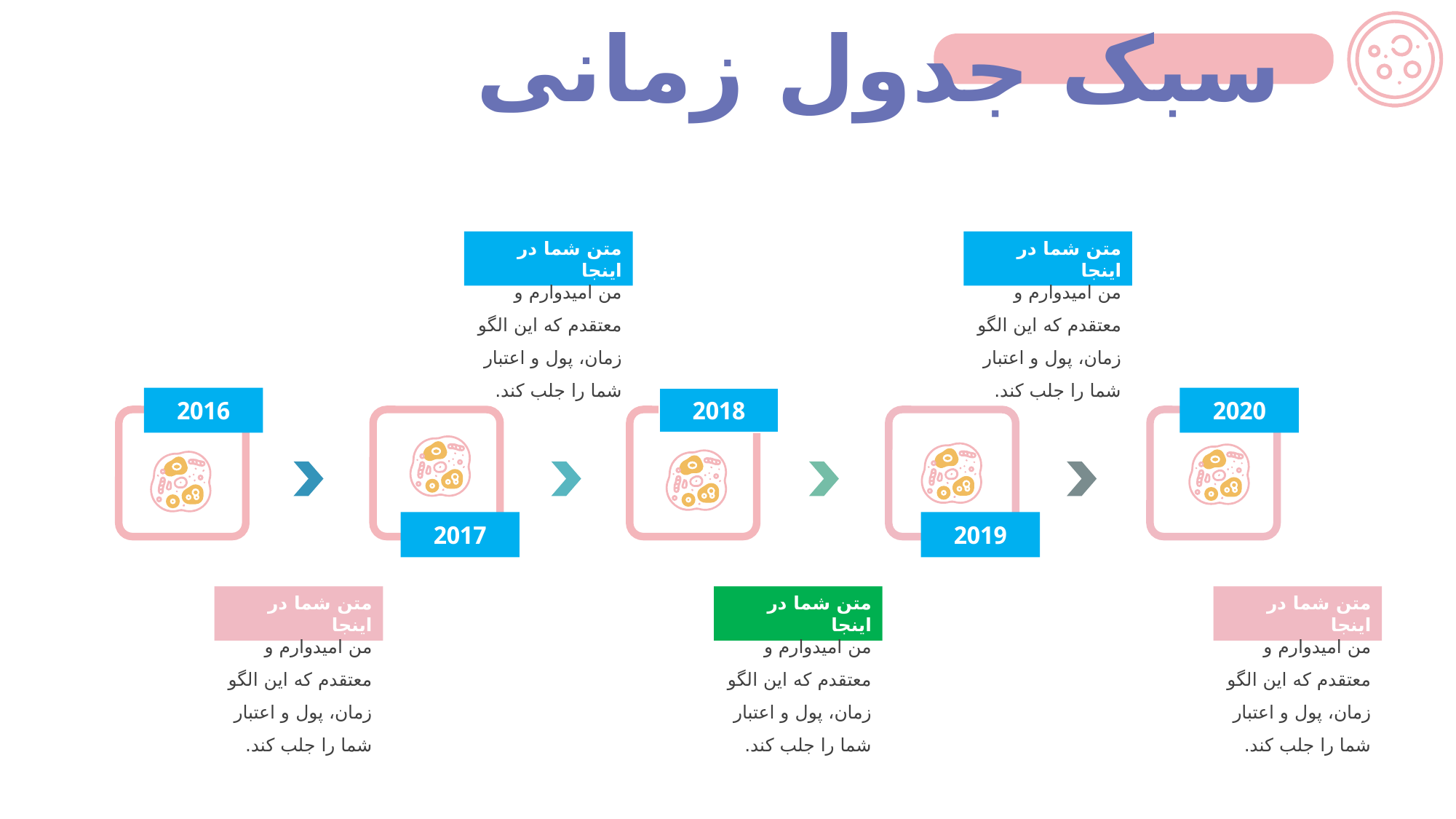

سبک جدول زمانی
متن شما در اینجا
من امیدوارم و معتقدم که این الگو زمان، پول و اعتبار شما را جلب کند.
متن شما در اینجا
من امیدوارم و معتقدم که این الگو زمان، پول و اعتبار شما را جلب کند.

2016

2018

2020

2017

2019

متن شما در اینجا
متن شما در اینجا
متن شما در اینجا
من امیدوارم و معتقدم که این الگو زمان، پول و اعتبار شما را جلب کند.
من امیدوارم و معتقدم که این الگو زمان، پول و اعتبار شما را جلب کند.
من امیدوارم و معتقدم که این الگو زمان، پول و اعتبار شما را جلب کند.